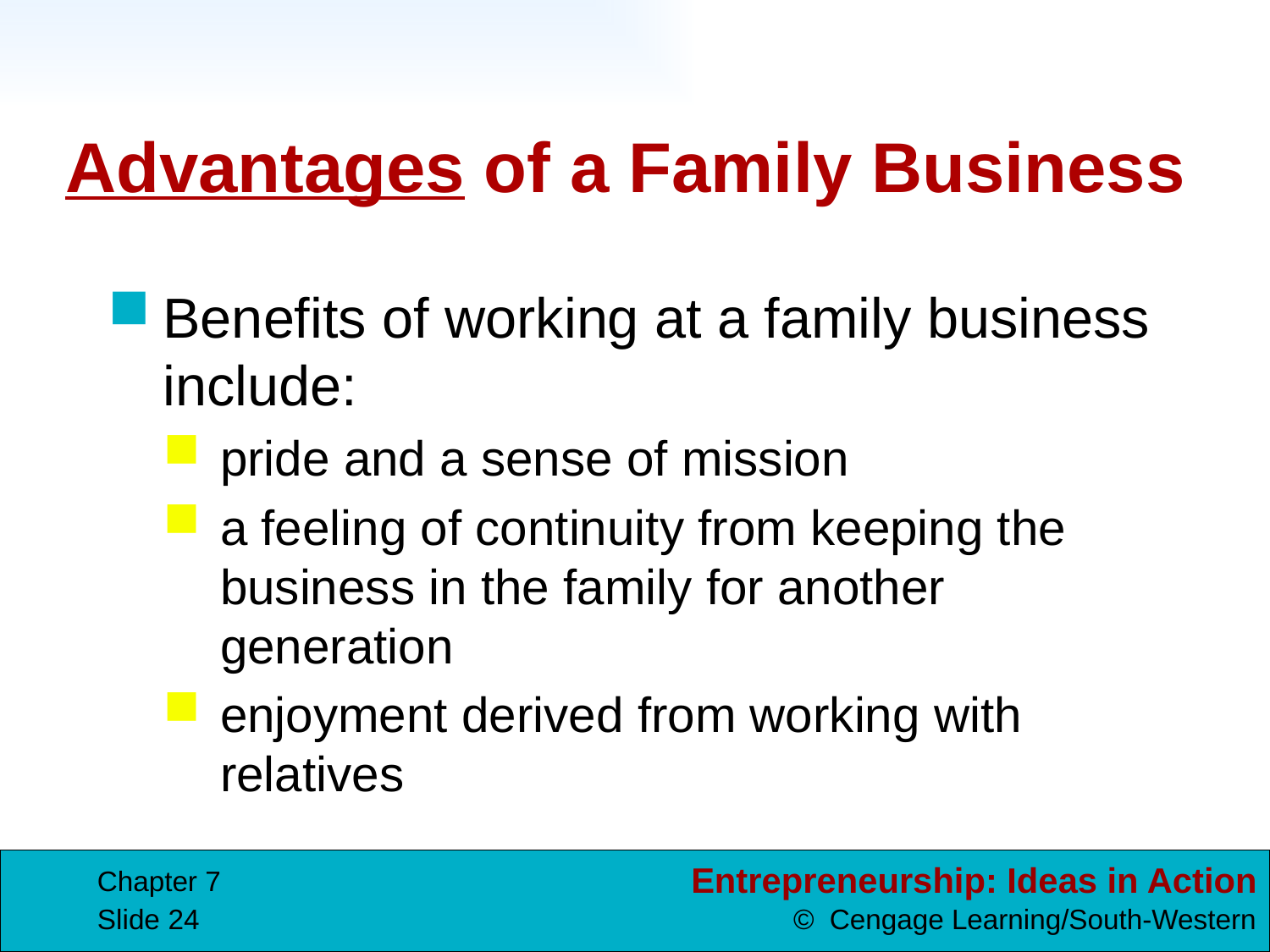

# Advantages of a Family Business
Benefits of working at a family business include:
pride and a sense of mission
a feeling of continuity from keeping the business in the family for another generation
enjoyment derived from working with relatives
Chapter 7
Slide 24